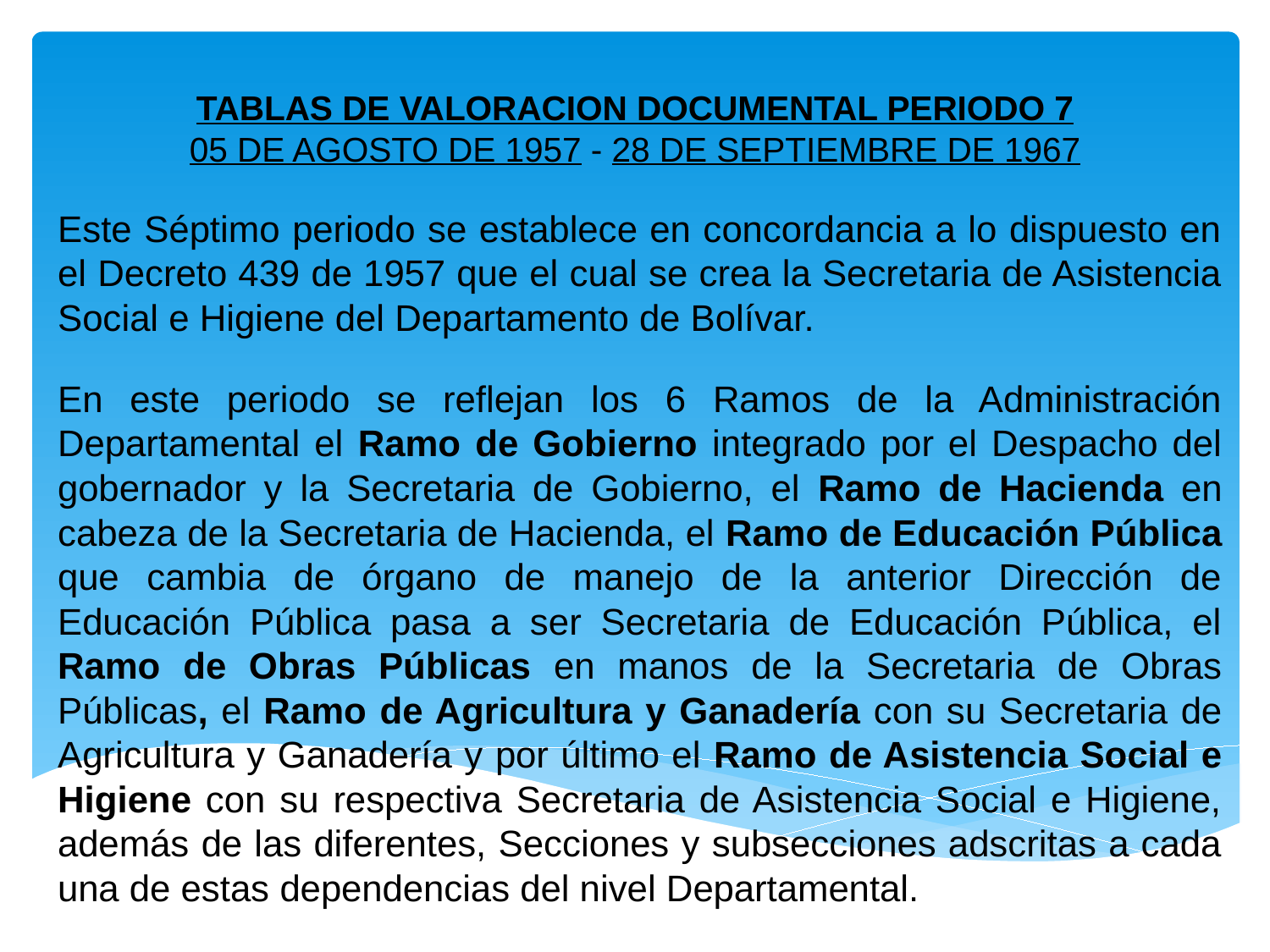

# TABLAS DE VALORACION DOCUMENTAL PERIODO 7 05 DE AGOSTO DE 1957 - 28 DE SEPTIEMBRE DE 1967

Este Séptimo periodo se establece en concordancia a lo dispuesto en el Decreto 439 de 1957 que el cual se crea la Secretaria de Asistencia Social e Higiene del Departamento de Bolívar.

En este periodo se reflejan los 6 Ramos de la Administración Departamental el Ramo de Gobierno integrado por el Despacho del gobernador y la Secretaria de Gobierno, el Ramo de Hacienda en cabeza de la Secretaria de Hacienda, el Ramo de Educación Pública que cambia de órgano de manejo de la anterior Dirección de Educación Pública pasa a ser Secretaria de Educación Pública, el Ramo de Obras Públicas en manos de la Secretaria de Obras Públicas, el Ramo de Agricultura y Ganadería con su Secretaria de Agricultura y Ganadería y por último el Ramo de Asistencia Social e Higiene con su respectiva Secretaria de Asistencia Social e Higiene, además de las diferentes, Secciones y subsecciones adscritas a cada una de estas dependencias del nivel Departamental.